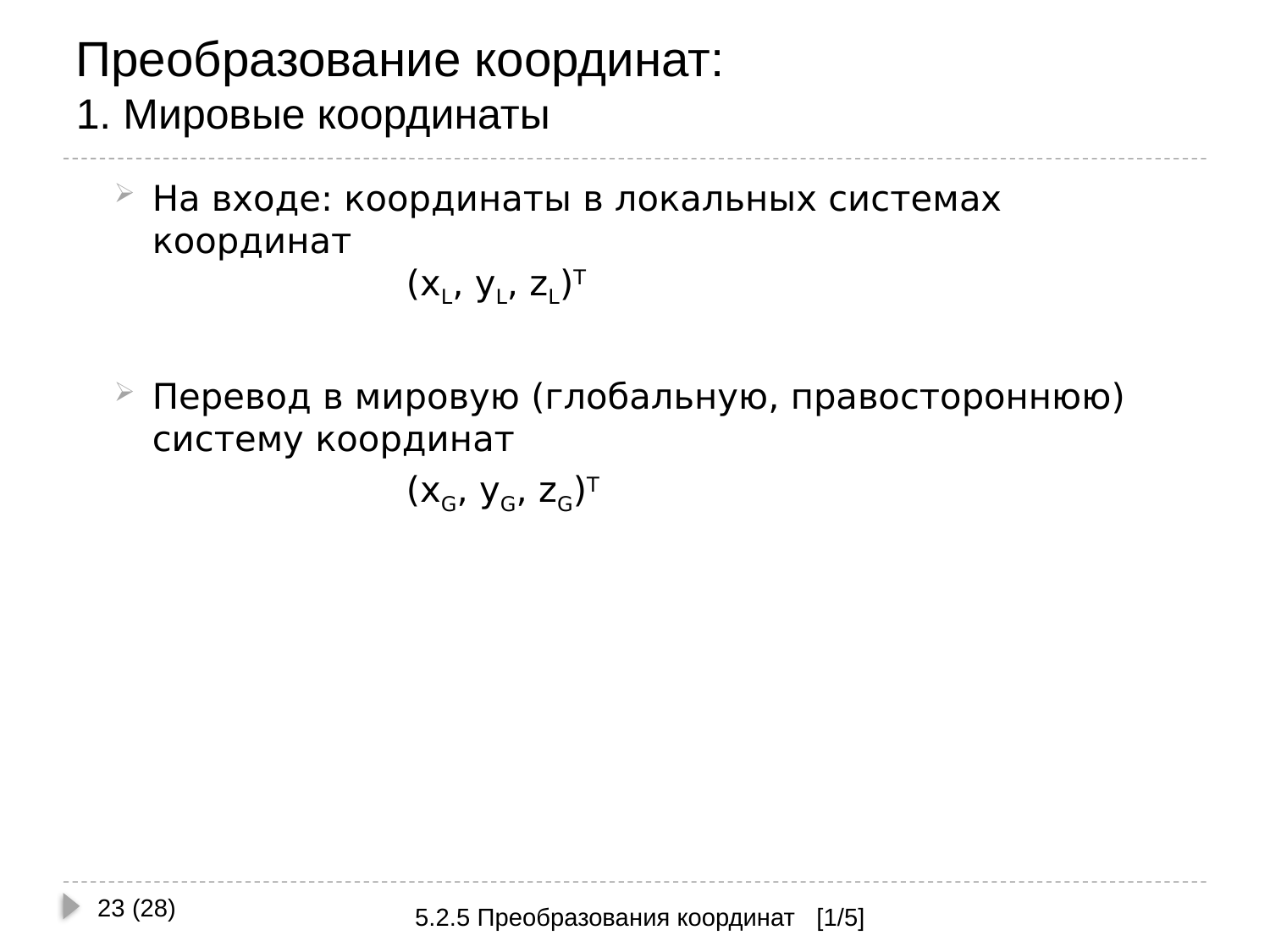

# Преобразование координат: 1. Мировые координаты
На входе: координаты в локальных системах координат
			(xL, yL, zL)T

Перевод в мировую (глобальную, правостороннюю) систему координат
			(xG, yG, zG)T

23 (28)
5.2.5 Преобразования координат   [1/5]